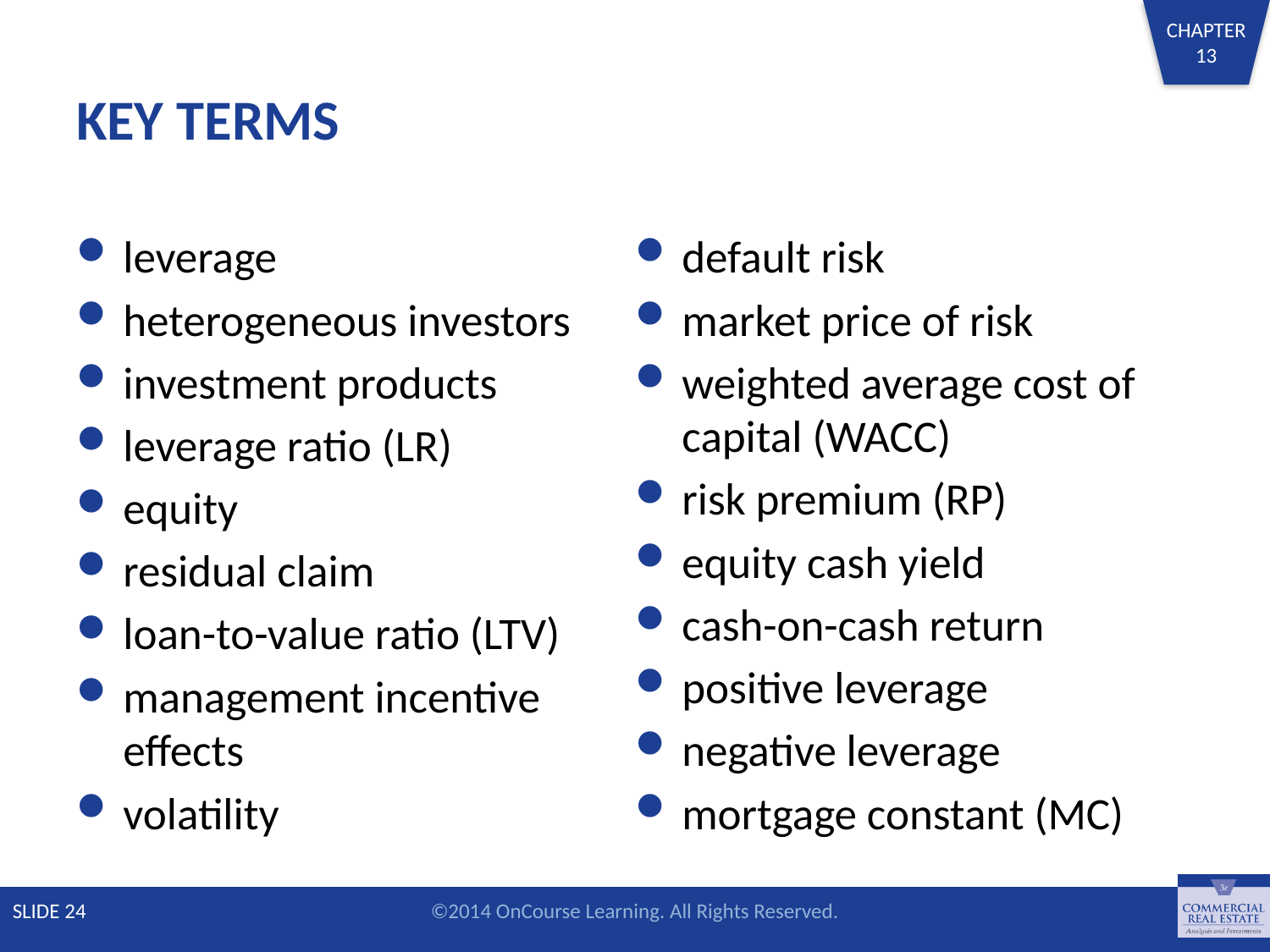

# KEY TERMS
leverage
heterogeneous investors
investment products
leverage ratio (LR)
equity
residual claim
loan-to-value ratio (LTV)
management incentive effects
volatility
default risk
market price of risk
weighted average cost of capital (WACC)
risk premium (RP)
equity cash yield
cash-on-cash return
positive leverage
negative leverage
mortgage constant (MC)
SLIDE 24